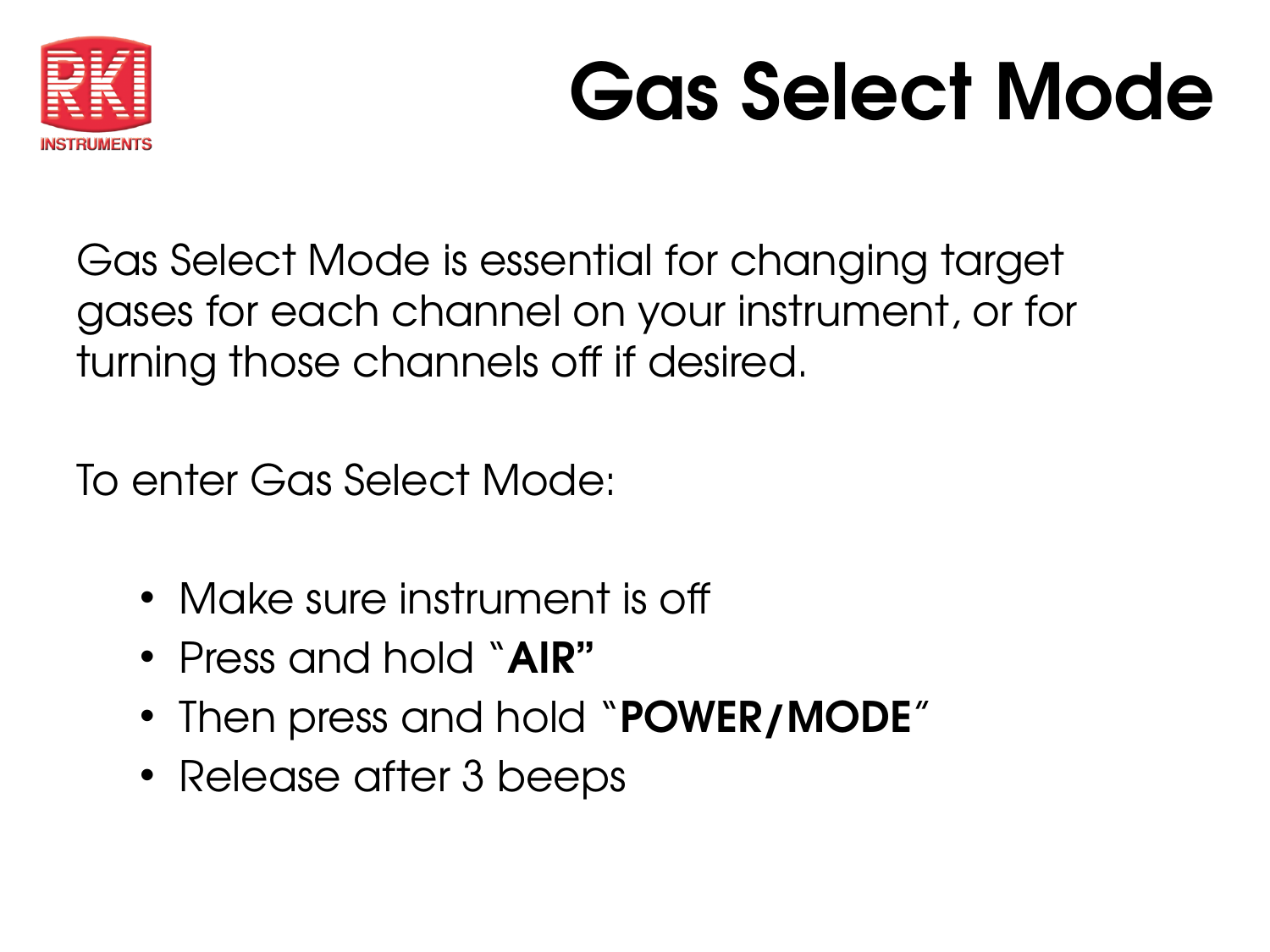

# Gas Select Mode
Gas Select Mode is essential for changing target gases for each channel on your instrument, or for turning those channels off if desired.

To enter Gas Select Mode:

Make sure instrument is off
Press and hold “AIR”
Then press and hold “POWER/MODE”
Release after 3 beeps